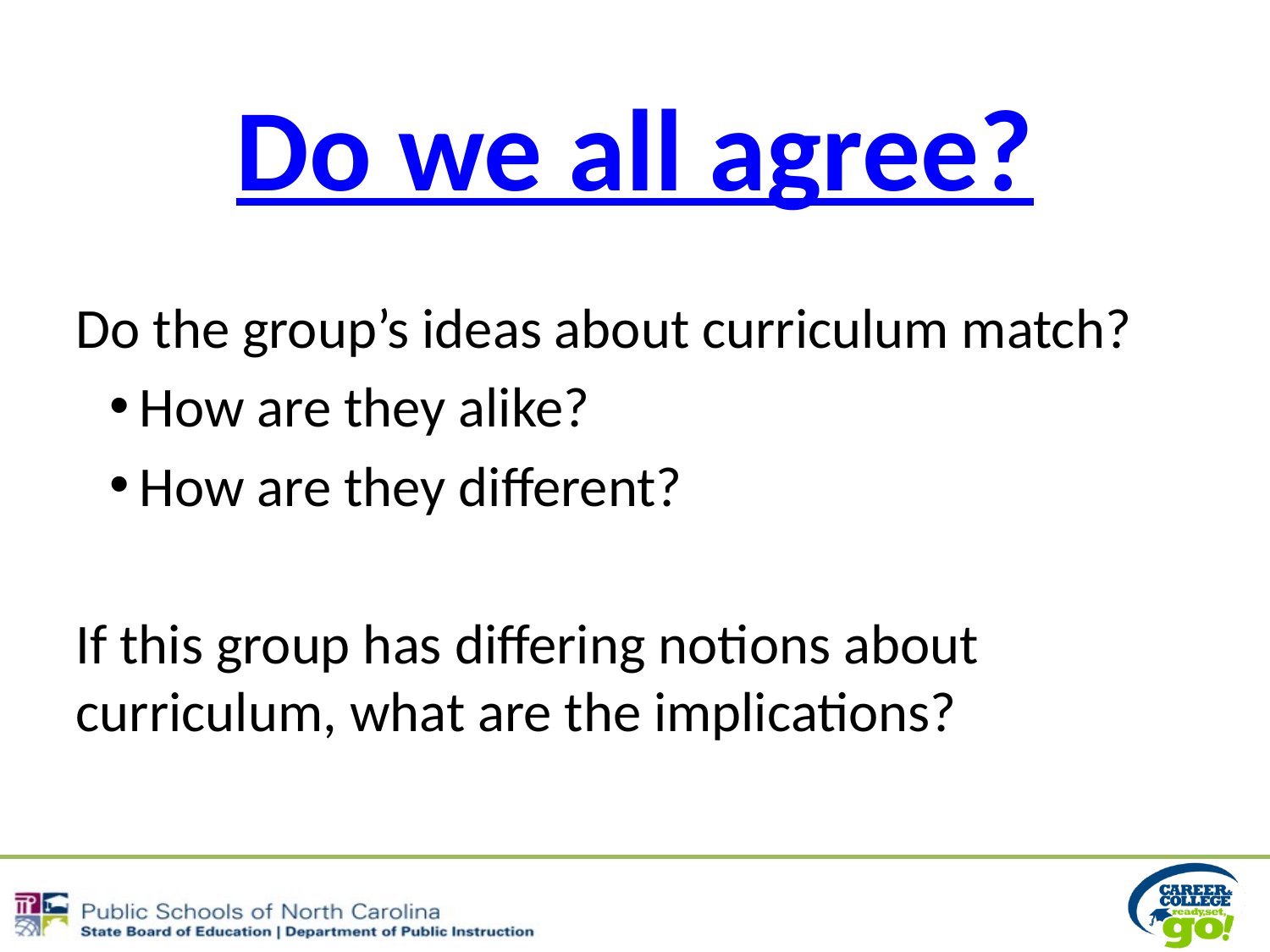

# Do we all agree?
Do the group’s ideas about curriculum match?
How are they alike?
How are they different?

If this group has differing notions about curriculum, what are the implications?